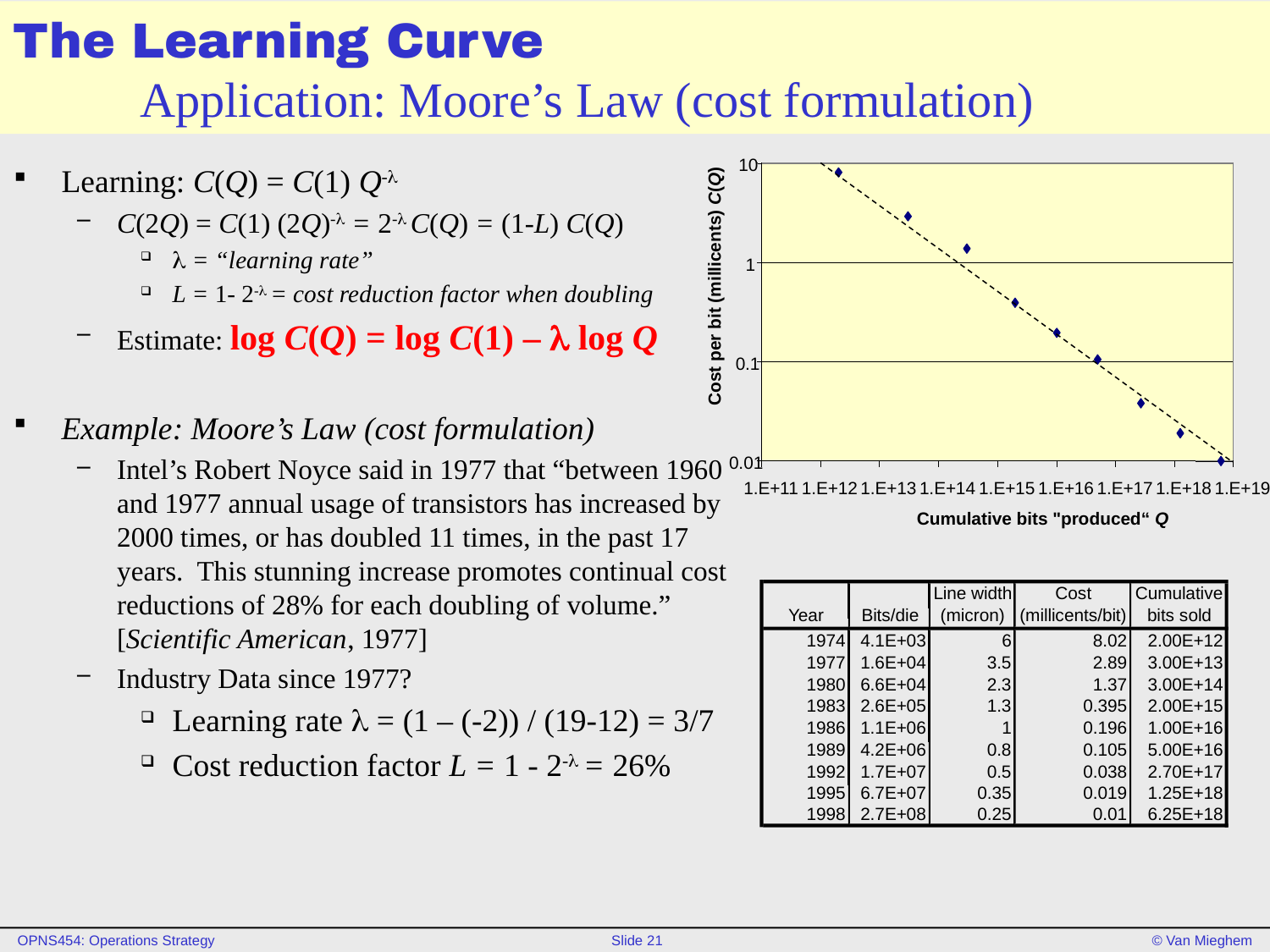

# The Learning Curve Application: Moore’s Law (cost formulation)
10

1

Cost per bit (millicents) C(Q)

0.1

0.01

1.E+11
1.E+12
1.E+13
1.E+14
1.E+15
1.E+16
1.E+17
1.E+18
1.E+19
Cumulative bits "produced“ Q

Learning: C(Q) = C(1) Q-λ
C(2Q) = C(1) (2Q)-λ = 2-λ C(Q) = (1-L) C(Q)
λ = “learning rate”
L = 1- 2-λ = cost reduction factor when doubling
Estimate: log C(Q) = log C(1) – λ log Q

Example: Moore’s Law (cost formulation)
Intel’s Robert Noyce said in 1977 that “between 1960 and 1977 annual usage of transistors has increased by 2000 times, or has doubled 11 times, in the past 17 years.  This stunning increase promotes continual cost reductions of 28% for each doubling of volume.” [Scientific American, 1977]
Industry Data since 1977?
Learning rate λ = (1 – (-2)) / (19-12) = 3/7
Cost reduction factor L = 1 - 2-λ = 26%

Line width
Cost
Cumulative

Year
Bits/die
(micron)
(millicents/bit)
bits sold

1974
4.1E+03
6
8.02
2.00E+12

1977
1.6E+04
3.5
2.89
3.00E+13
1980
6.6E+04
2.3
1.37
3.00E+14
1983
2.6E+05
1.3
0.395
2.00E+15
1986
1.1E+06
1
0.196
1.00E+16
1989
4.2E+06
0.8
0.105
5.00E+16
1992
1.7E+07
0.5
0.038
2.70E+17
1995
6.7E+07
0.35
0.019
1.25E+18
1998
2.7E+08
0.25
0.01
6.25E+18